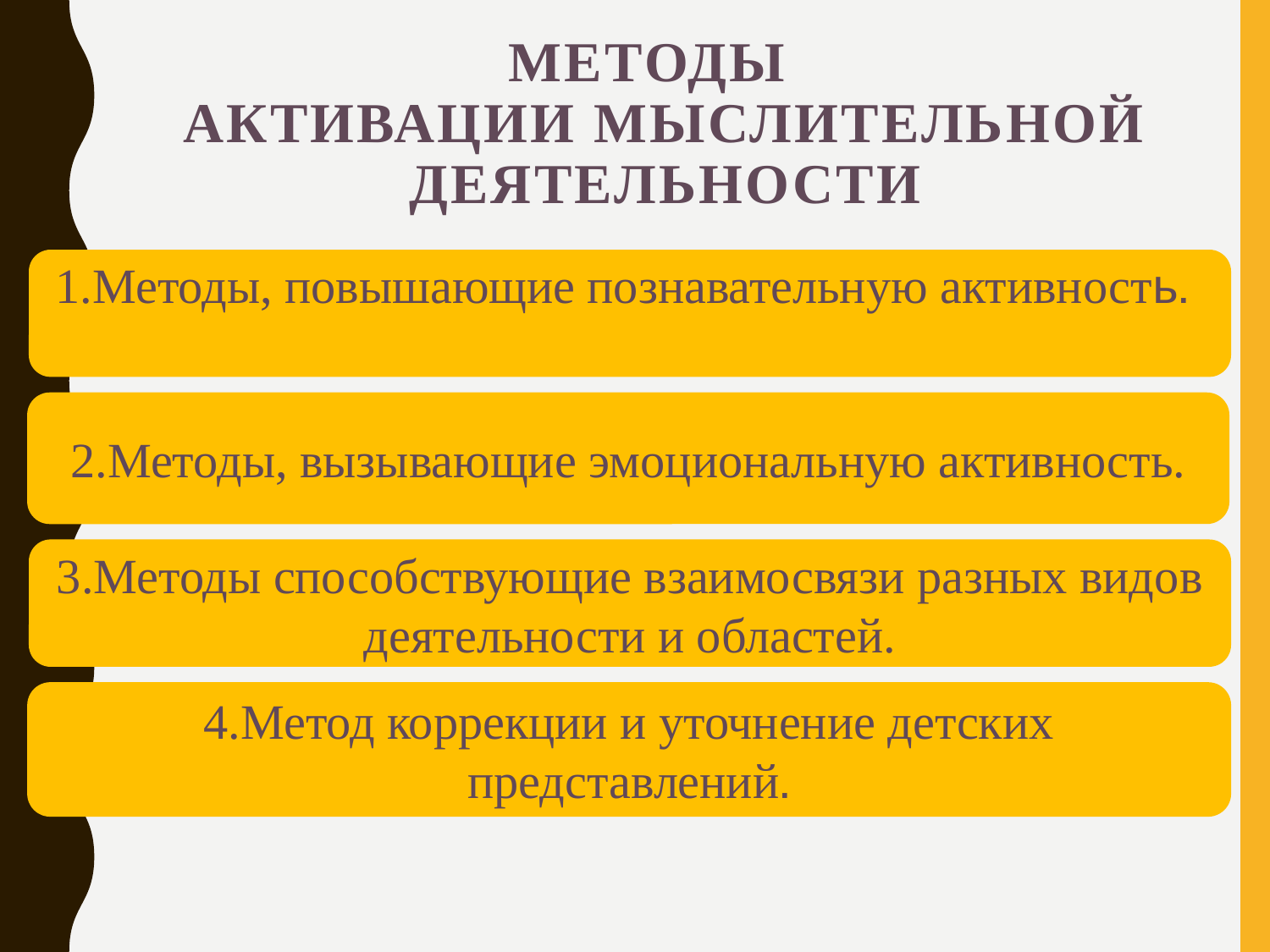

# Методы активации мыслительной деятельности
1.Методы, повышающие познавательную активность.
2.Методы, вызывающие эмоциональную активность.
3.Методы способствующие взаимосвязи разных видов деятельности и областей.
4.Метод коррекции и уточнение детских представлений.